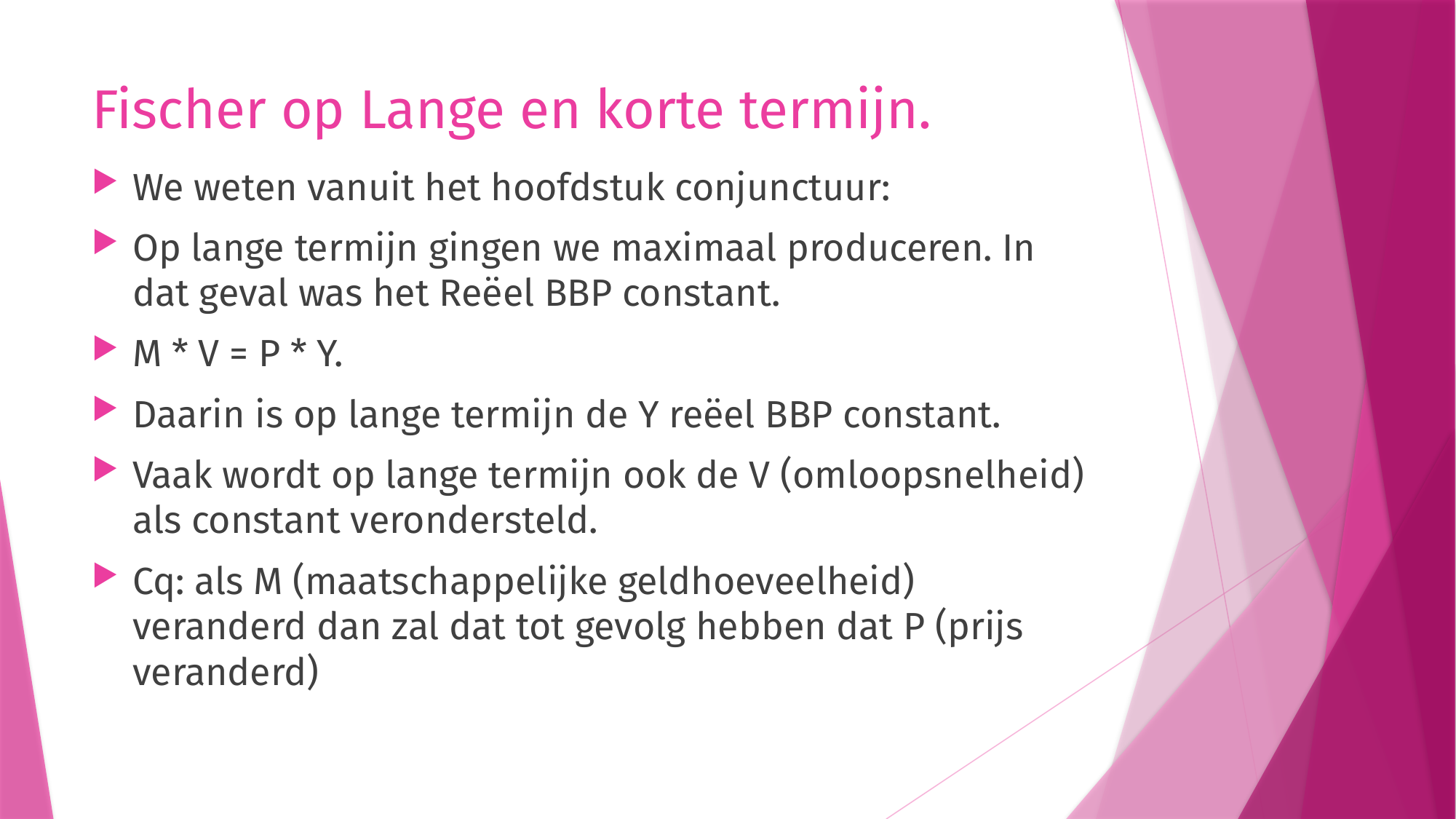

# Fischer op Lange en korte termijn.
We weten vanuit het hoofdstuk conjunctuur:
Op lange termijn gingen we maximaal produceren. In dat geval was het Reëel BBP constant.
M * V = P * Y.
Daarin is op lange termijn de Y reëel BBP constant.
Vaak wordt op lange termijn ook de V (omloopsnelheid) als constant verondersteld.
Cq: als M (maatschappelijke geldhoeveelheid) veranderd dan zal dat tot gevolg hebben dat P (prijs veranderd)